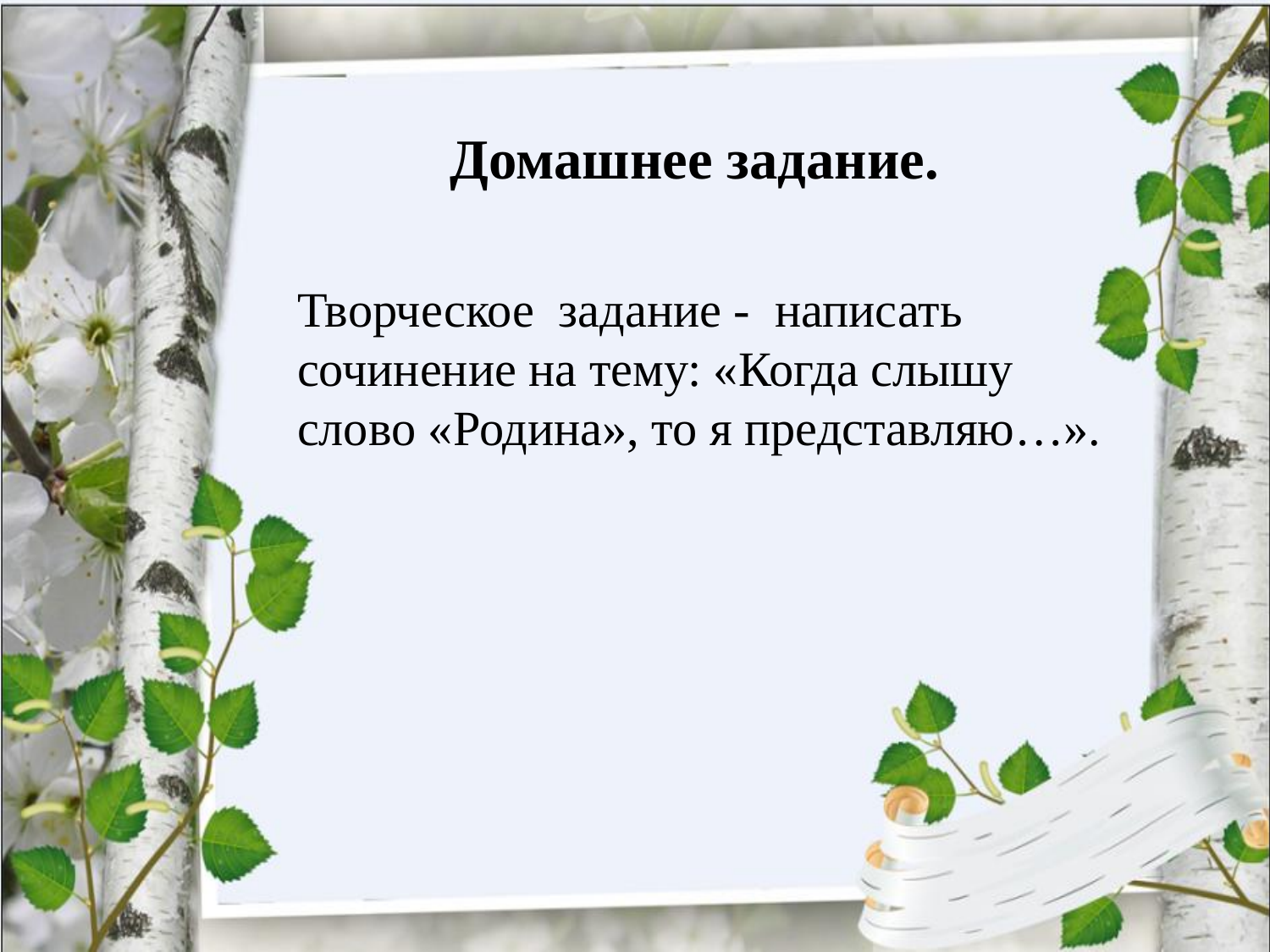

Домашнее задание.

Творческое  задание -  написать сочинение на тему: «Когда слышу слово «Родина», то я представляю…».